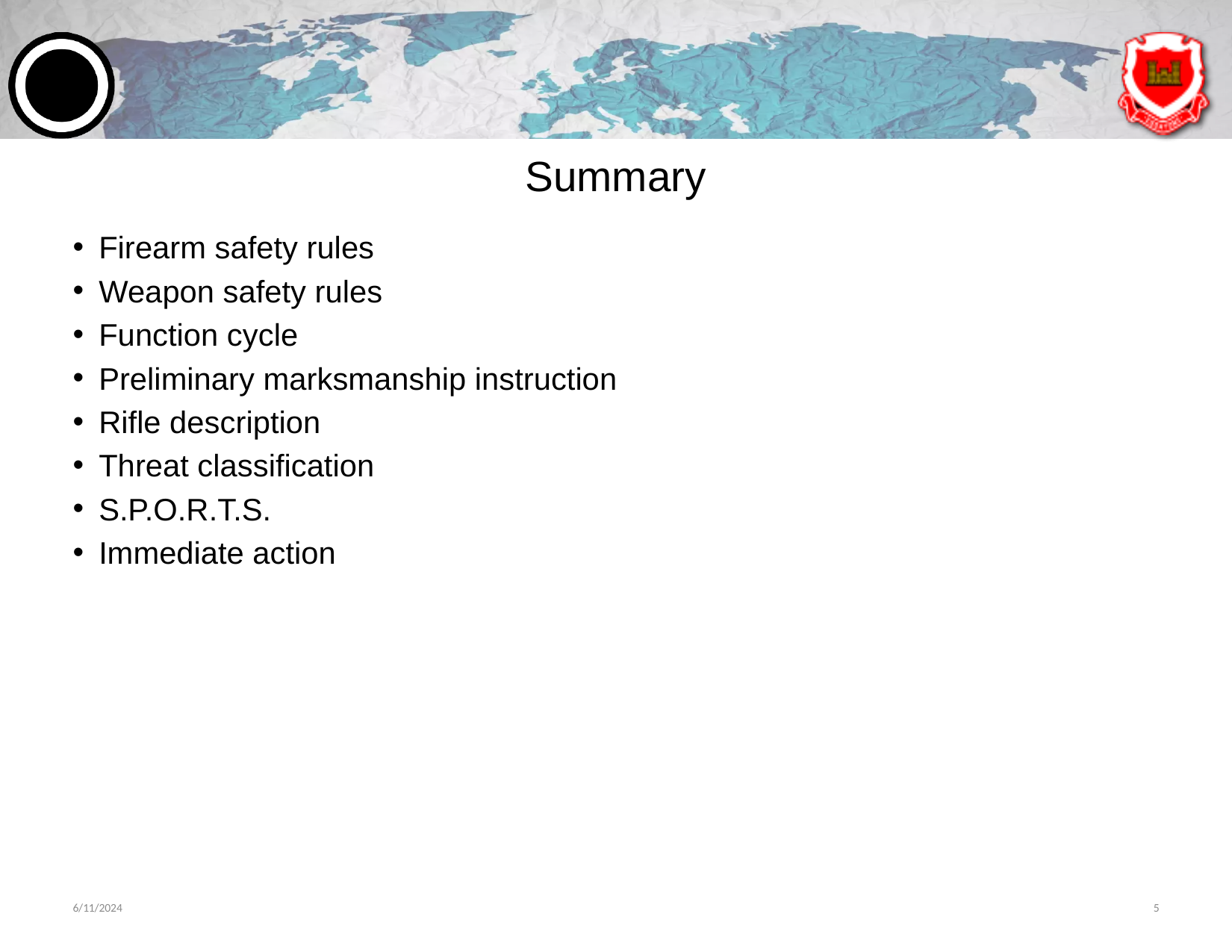

# Summary
Firearm safety rules
Weapon safety rules
Function cycle
Preliminary marksmanship instruction
Rifle description
Threat classification
S.P.O.R.T.S.
Immediate action
6/11/2024
5